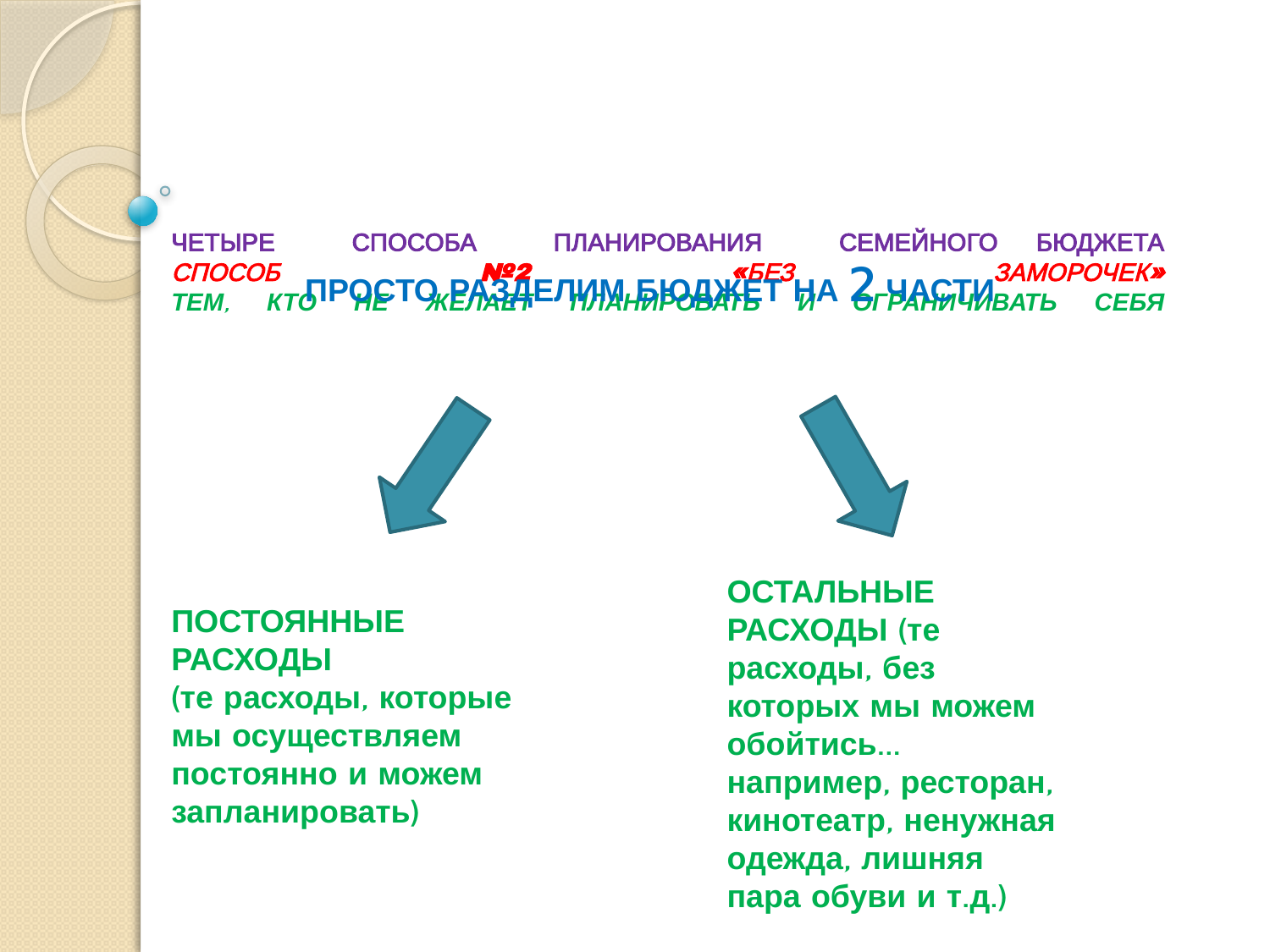

ПРОСТО РАЗДЕЛИМ БЮДЖЕТ НА 2 ЧАСТИ
# ЧЕТЫРЕ  СПОСОБА  ПЛАНИРОВАНИЯ  СЕМЕЙНОГО БЮДЖЕТА СПОСОБ №2 «БЕЗ ЗАМОРОЧЕК» ТЕМ, КТО НЕ ЖЕЛАЕТ ПЛАНИРОВАТЬ И ОГРАНИЧИВАТЬ СЕБЯ

ОСТАЛЬНЫЕ РАСХОДЫ (те расходы, без которых мы можем обойтись…например, ресторан, кинотеатр, ненужная одежда, лишняя пара обуви и т.д.)
ПОСТОЯННЫЕ РАСХОДЫ
(те расходы, которые мы осуществляем постоянно и можем запланировать)